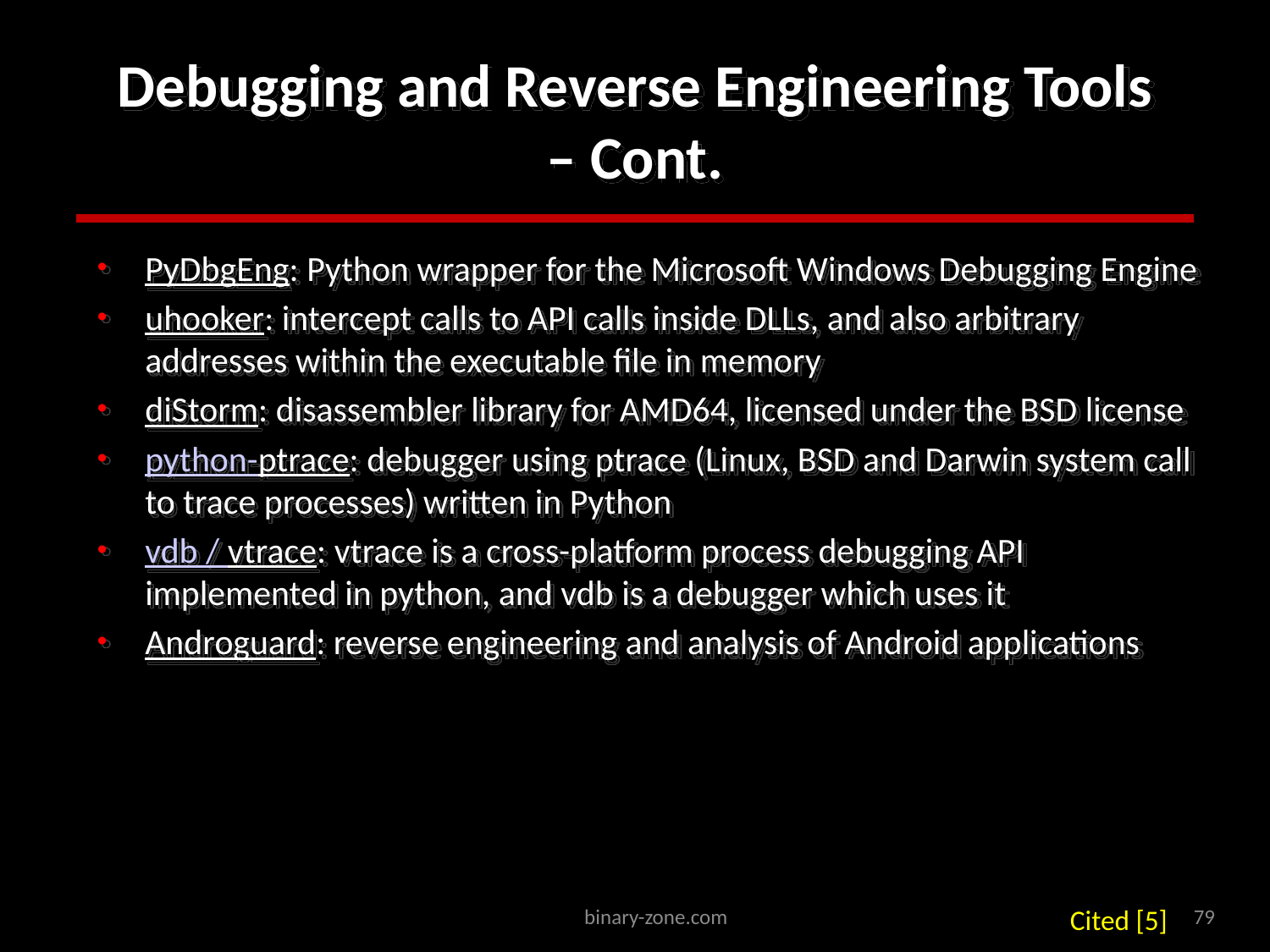

# Debugging and Reverse Engineering Tools – Cont.
PyDbgEng: Python wrapper for the Microsoft Windows Debugging Engine
uhooker: intercept calls to API calls inside DLLs, and also arbitrary addresses within the executable file in memory
diStorm: disassembler library for AMD64, licensed under the BSD license
python-ptrace: debugger using ptrace (Linux, BSD and Darwin system call to trace processes) written in Python
vdb / vtrace: vtrace is a cross-platform process debugging API implemented in python, and vdb is a debugger which uses it
Androguard: reverse engineering and analysis of Android applications
Cited [5]